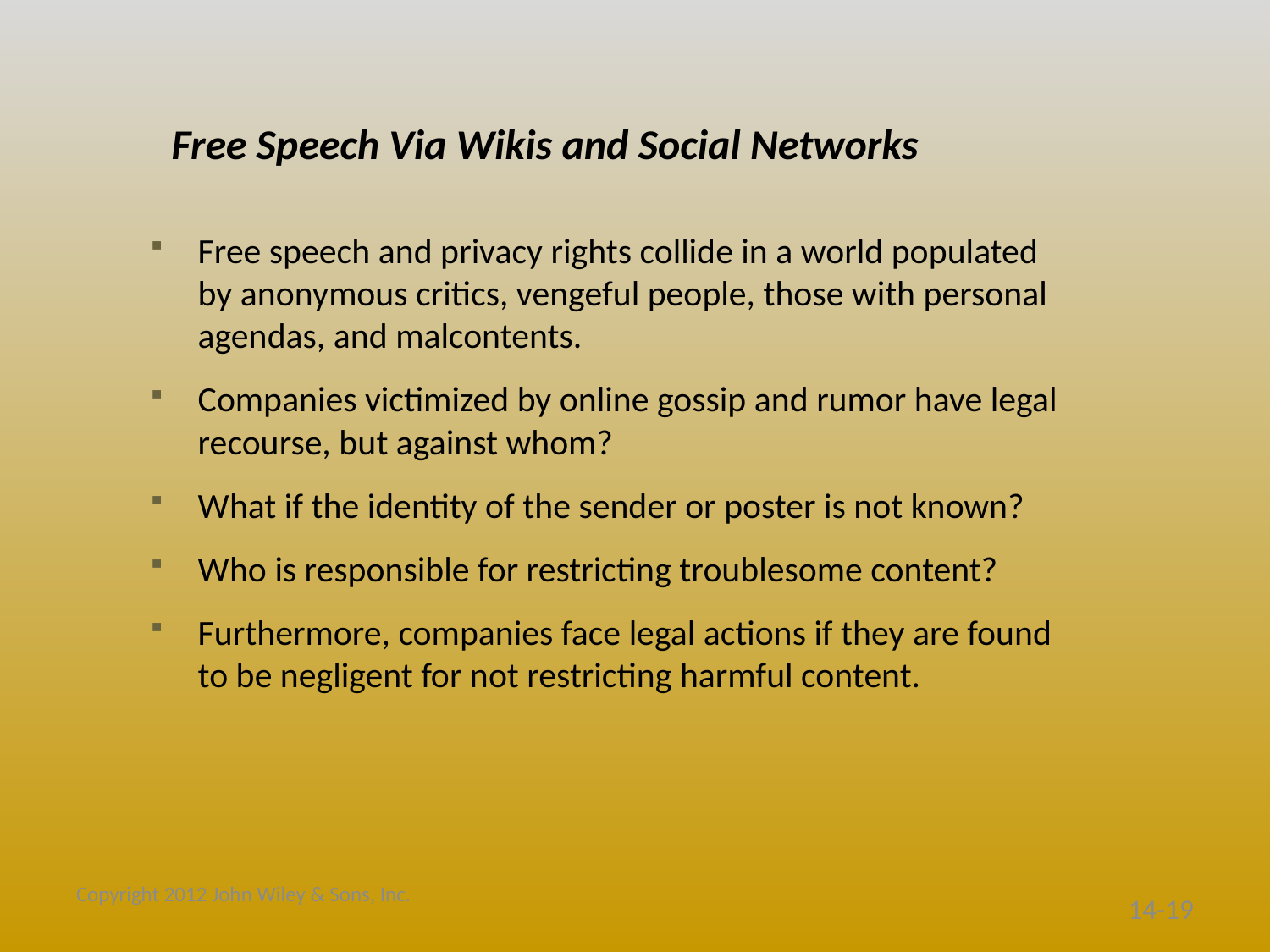

# Free Speech Via Wikis and Social Networks
Free speech and privacy rights collide in a world populated by anonymous critics, vengeful people, those with personal agendas, and malcontents.
Companies victimized by online gossip and rumor have legal recourse, but against whom?
What if the identity of the sender or poster is not known?
Who is responsible for restricting troublesome content?
Furthermore, companies face legal actions if they are found to be negligent for not restricting harmful content.
Copyright 2012 John Wiley & Sons, Inc.
14-19